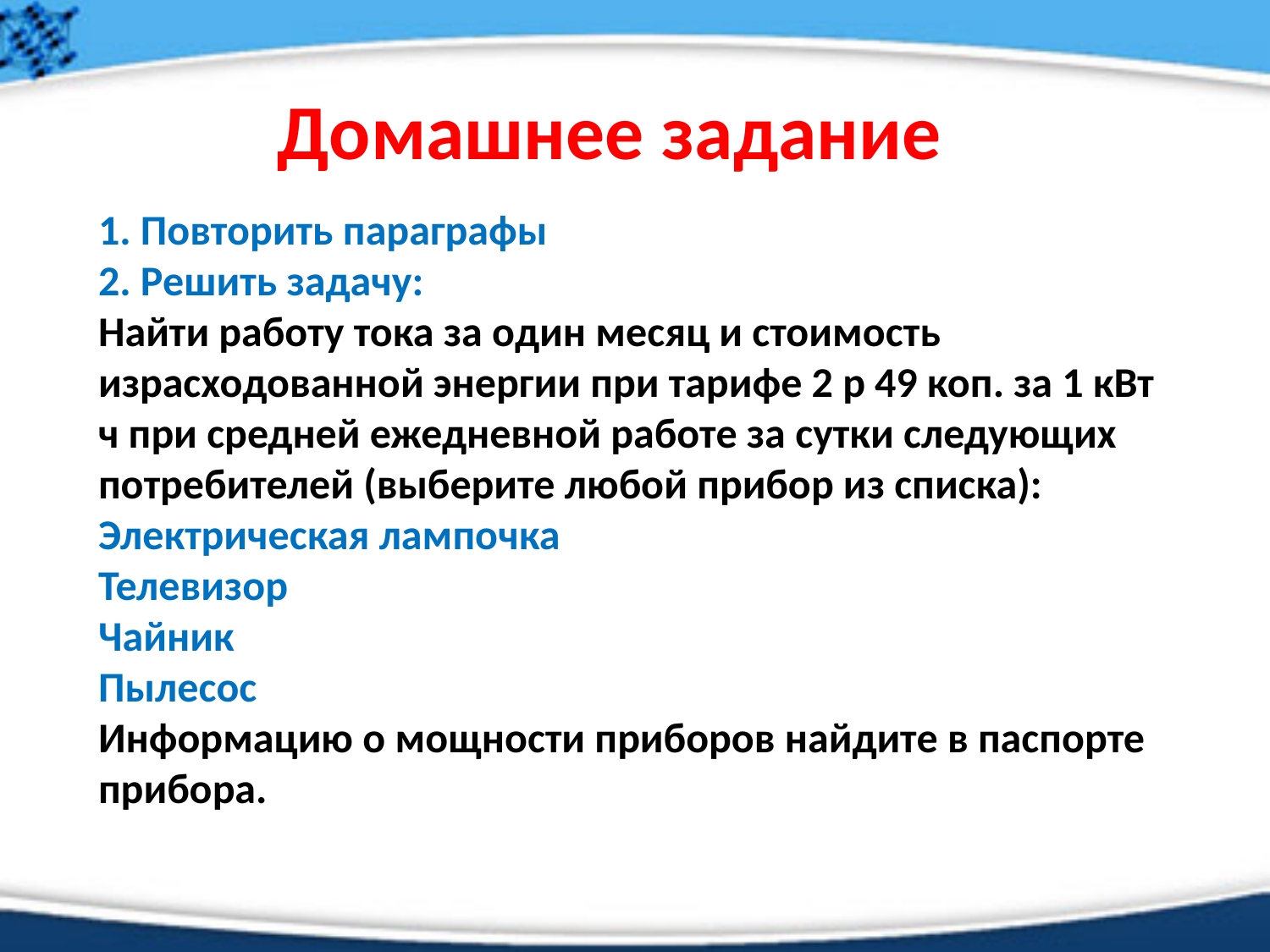

Домашнее задание
1. Повторить параграфы
2. Решить задачу:
Найти работу тока за один месяц и стоимость израсходованной энергии при тарифе 2 р 49 коп. за 1 кВт ч при средней ежедневной работе за сутки следующих потребителей (выберите любой прибор из списка):
Электрическая лампочка
Телевизор
Чайник
Пылесос
Информацию о мощности приборов найдите в паспорте прибора.